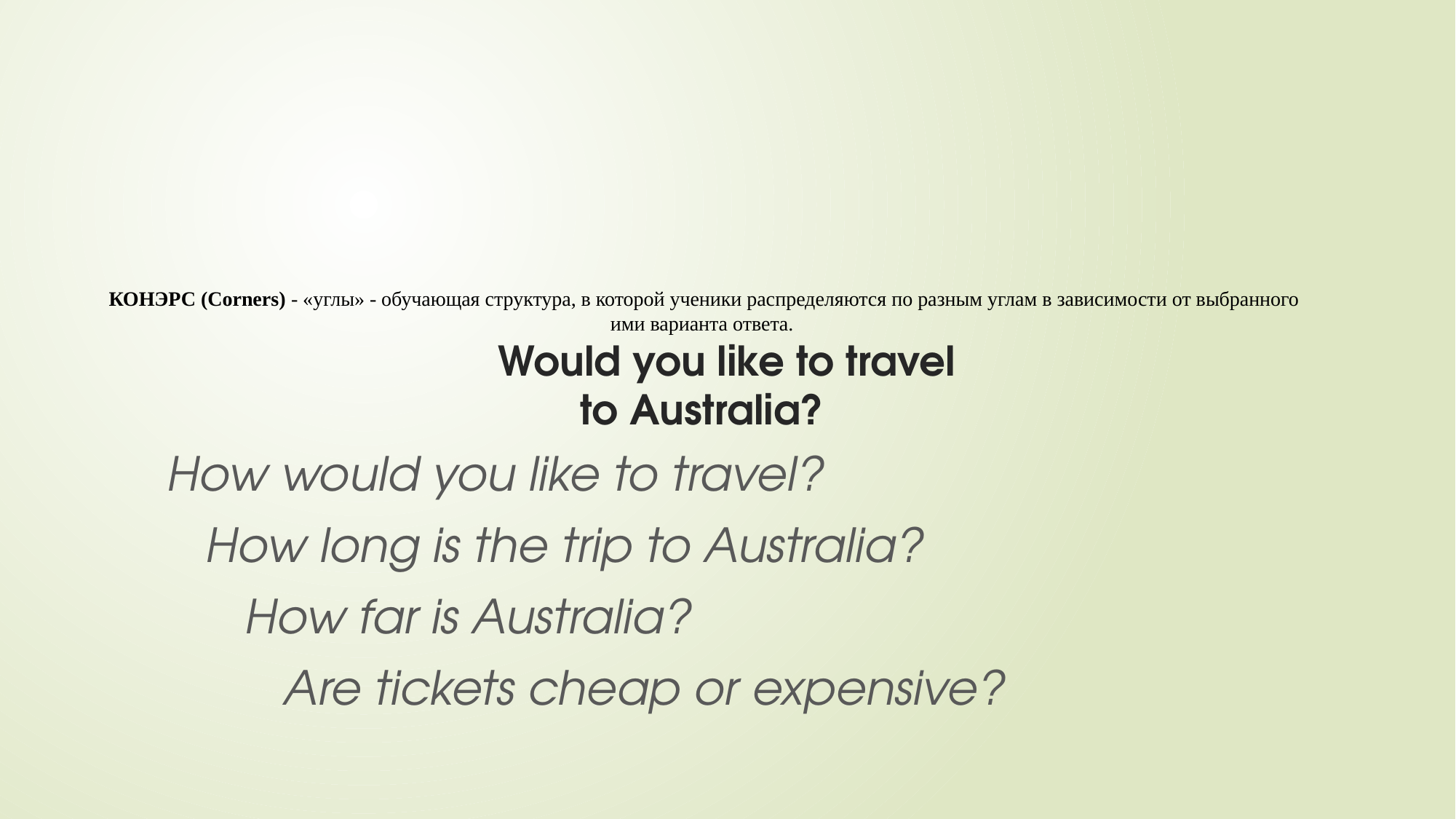

# КОНЭРС (Corners) - «углы» - обучающая структура, в которой ученики распределяются по разным углам в зависимости от выбранного ими варианта ответа. Would you like to travel to Australia?
 How would you like to travel?
    How long is the trip to Australia?
       How far is Australia?
          Are tickets cheap or expensive?